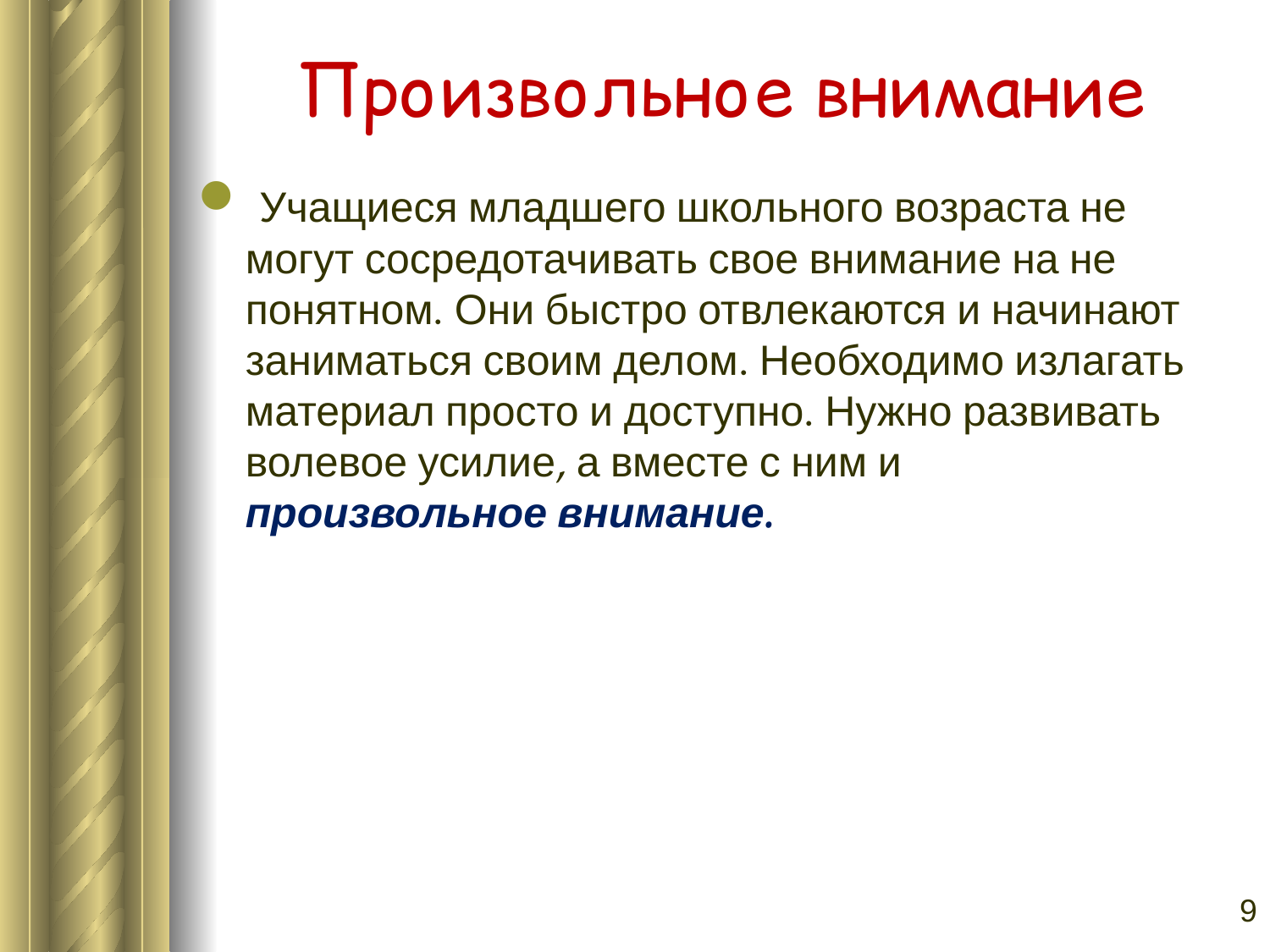

# Произвольное внимание
 Учащиеся младшего школьного возраста не могут сосредотачивать свое внимание на не понятном. Они быстро отвлекаются и начинают заниматься своим делом. Необходимо излагать материал просто и доступно. Нужно развивать волевое усилие, а вместе с ним и произвольное внимание.
9